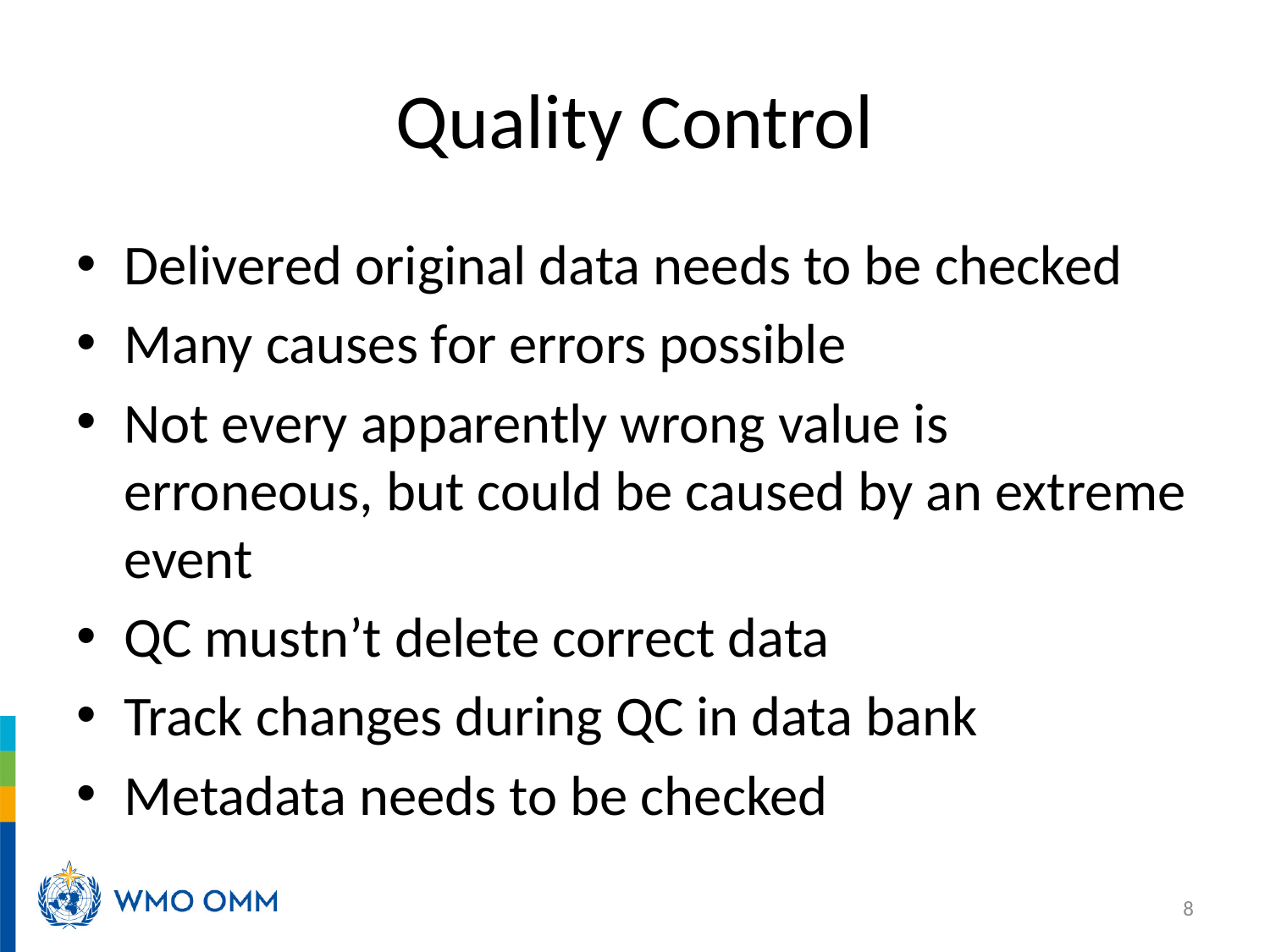

# Quality Control
Delivered original data needs to be checked
Many causes for errors possible
Not every apparently wrong value is erroneous, but could be caused by an extreme event
QC mustn’t delete correct data
Track changes during QC in data bank
Metadata needs to be checked
8